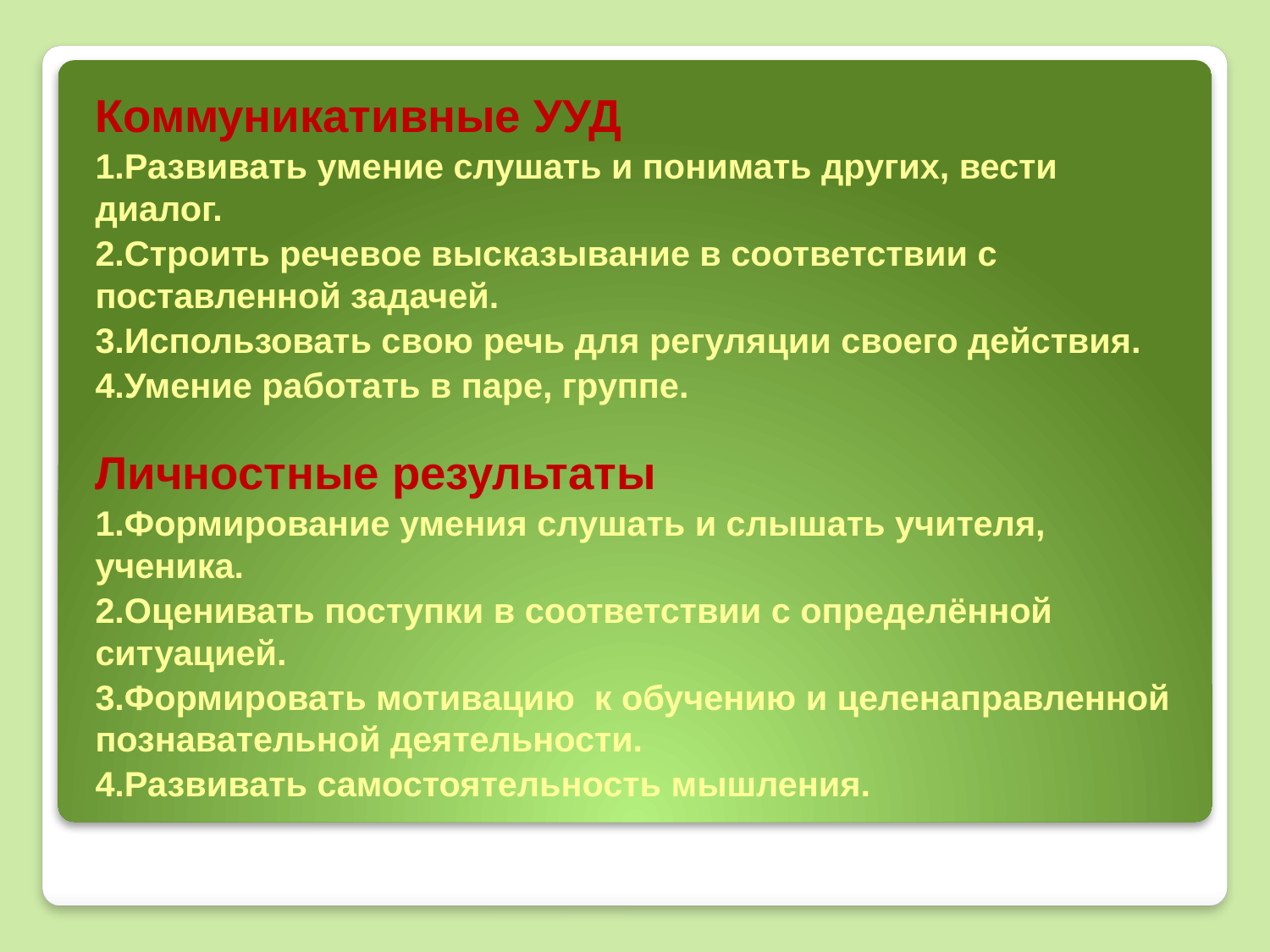

Коммуникативные УУД
1.Развивать умение слушать и понимать других, вести диалог.
2.Строить речевое высказывание в соответствии с поставленной задачей.
3.Использовать свою речь для регуляции своего действия.
4.Умение работать в паре, группе.

Личностные результаты
1.Формирование умения слушать и слышать учителя, ученика.
2.Оценивать поступки в соответствии с определённой ситуацией.
3.Формировать мотивацию  к обучению и целенаправленной познавательной деятельности.
4.Развивать самостоятельность мышления.

#